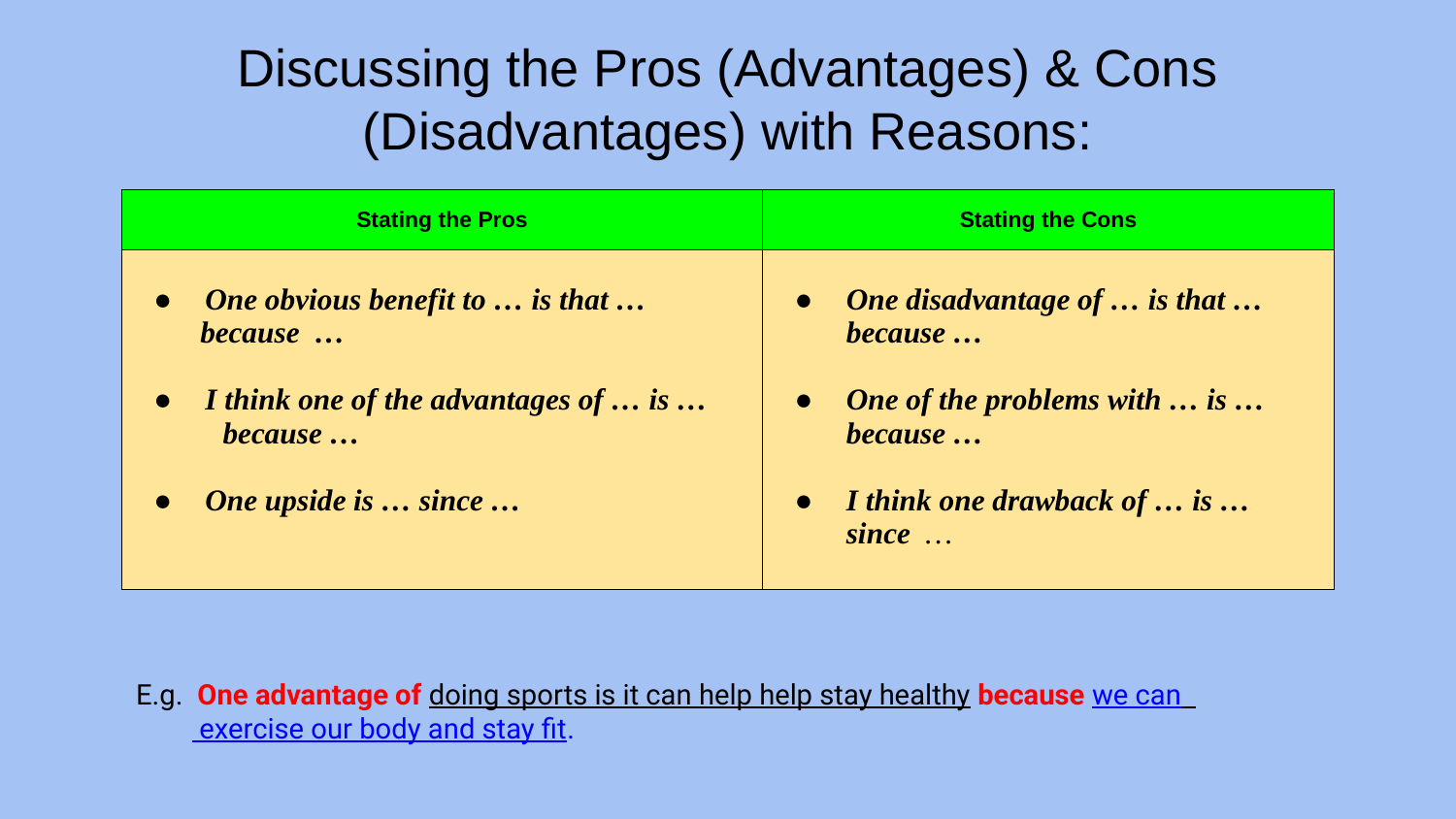

# Discussing the Pros (Advantages) & Cons (Disadvantages) with Reasons:
| Stating the Pros | Stating the Cons |
| --- | --- |
| One obvious benefit to … is that … because … I think one of the advantages of … is … because … One upside is … since … | One disadvantage of … is that … because … One of the problems with … is … because … I think one drawback of … is … since … |
E.g.  One advantage of doing sports is it can help help stay healthy because we can
         exercise our body and stay fit.